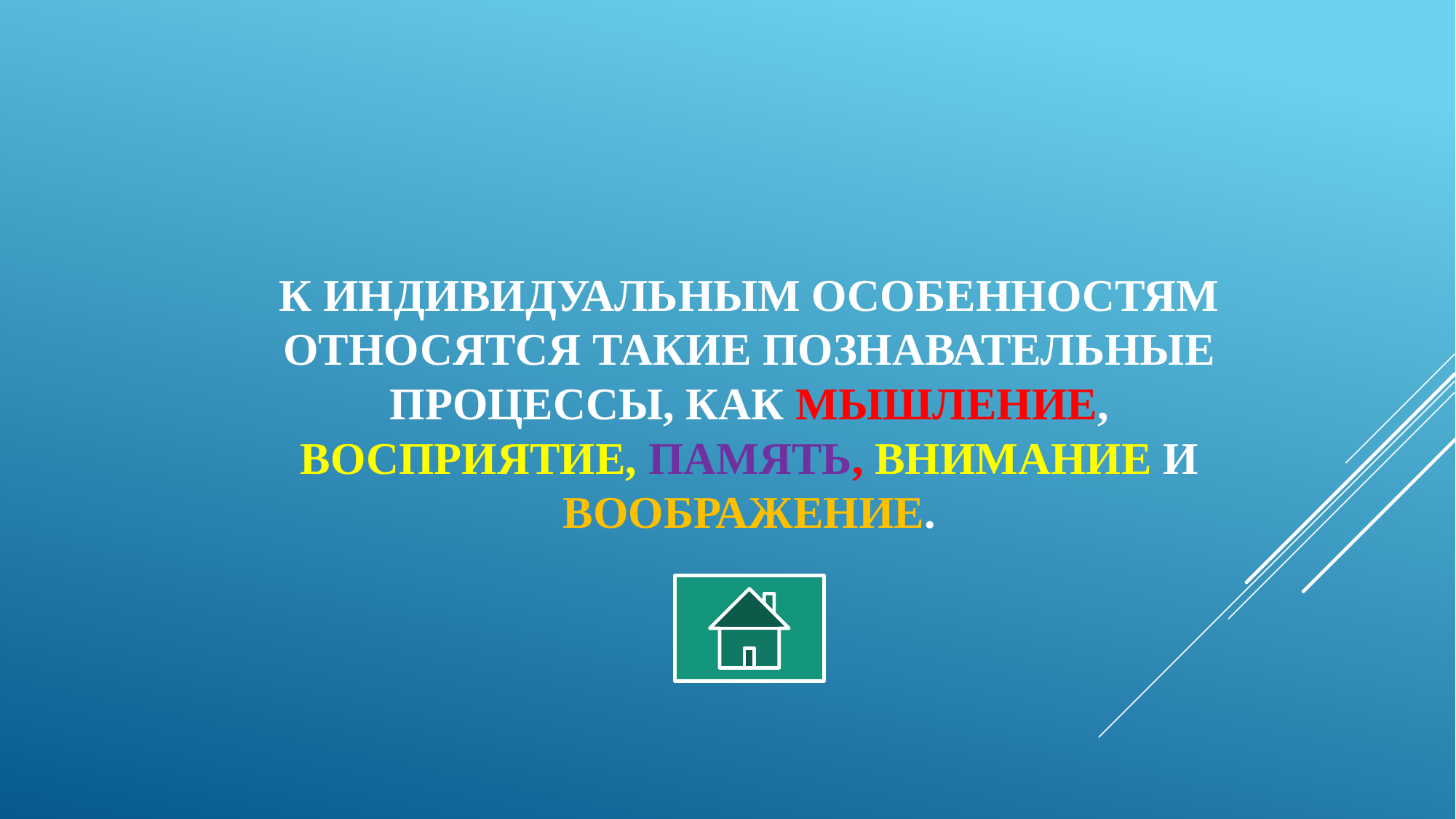

# К индивидуальным особенностям относятся такие познавательные процессы, как мышление, восприятие, память, внимание и воображение.